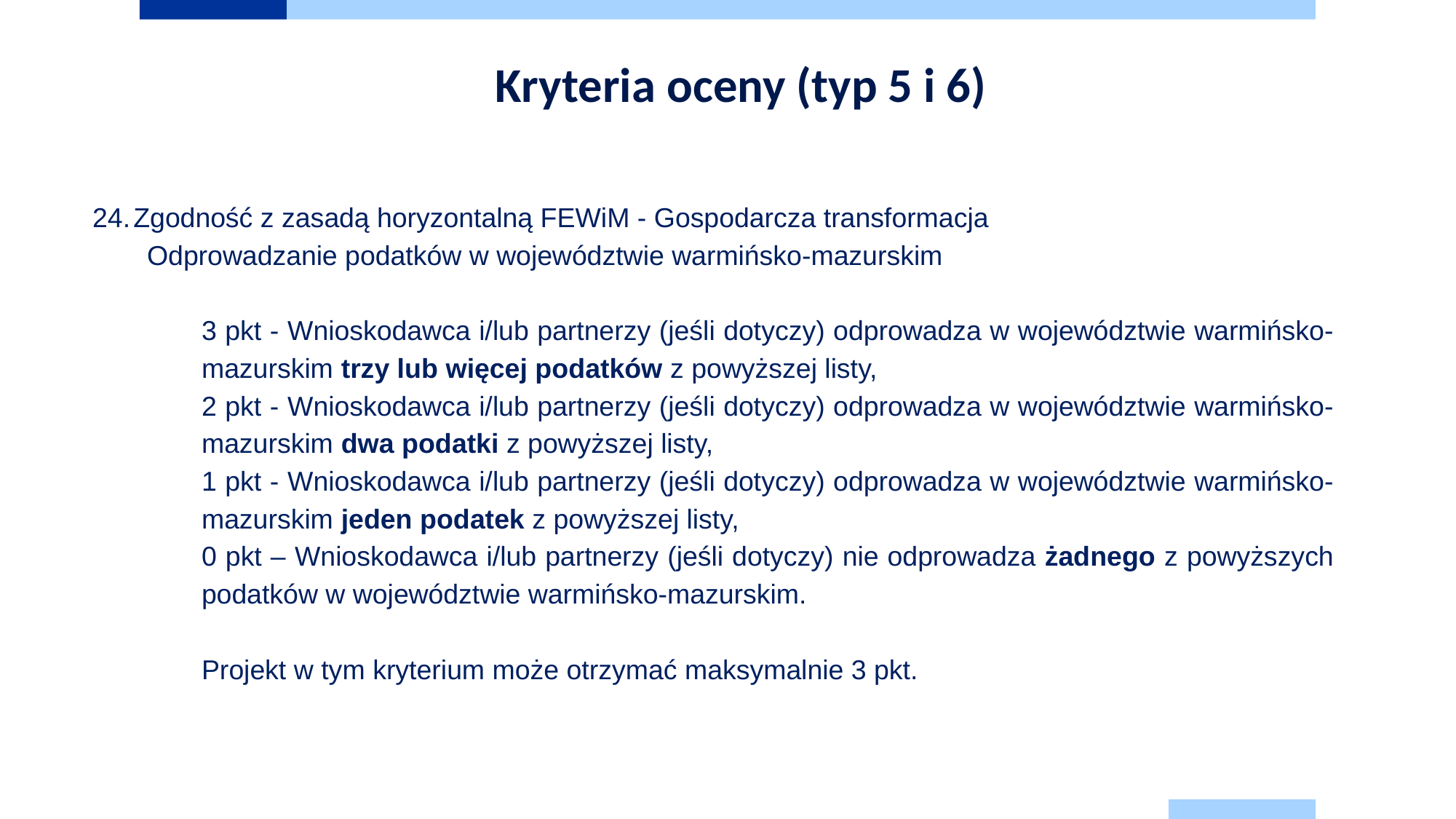

Kryteria oceny (typ 5 i 6)
Zgodność z zasadą horyzontalną FEWiM - Gospodarcza transformacja
	Odprowadzanie podatków w województwie warmińsko-mazurskim

3 pkt - Wnioskodawca i/lub partnerzy (jeśli dotyczy) odprowadza w województwie warmińsko-mazurskim trzy lub więcej podatków z powyższej listy,
2 pkt - Wnioskodawca i/lub partnerzy (jeśli dotyczy) odprowadza w województwie warmińsko-mazurskim dwa podatki z powyższej listy,
1 pkt - Wnioskodawca i/lub partnerzy (jeśli dotyczy) odprowadza w województwie warmińsko-mazurskim jeden podatek z powyższej listy,
0 pkt – Wnioskodawca i/lub partnerzy (jeśli dotyczy) nie odprowadza żadnego z powyższych podatków w województwie warmińsko-mazurskim.

Projekt w tym kryterium może otrzymać maksymalnie 3 pkt.